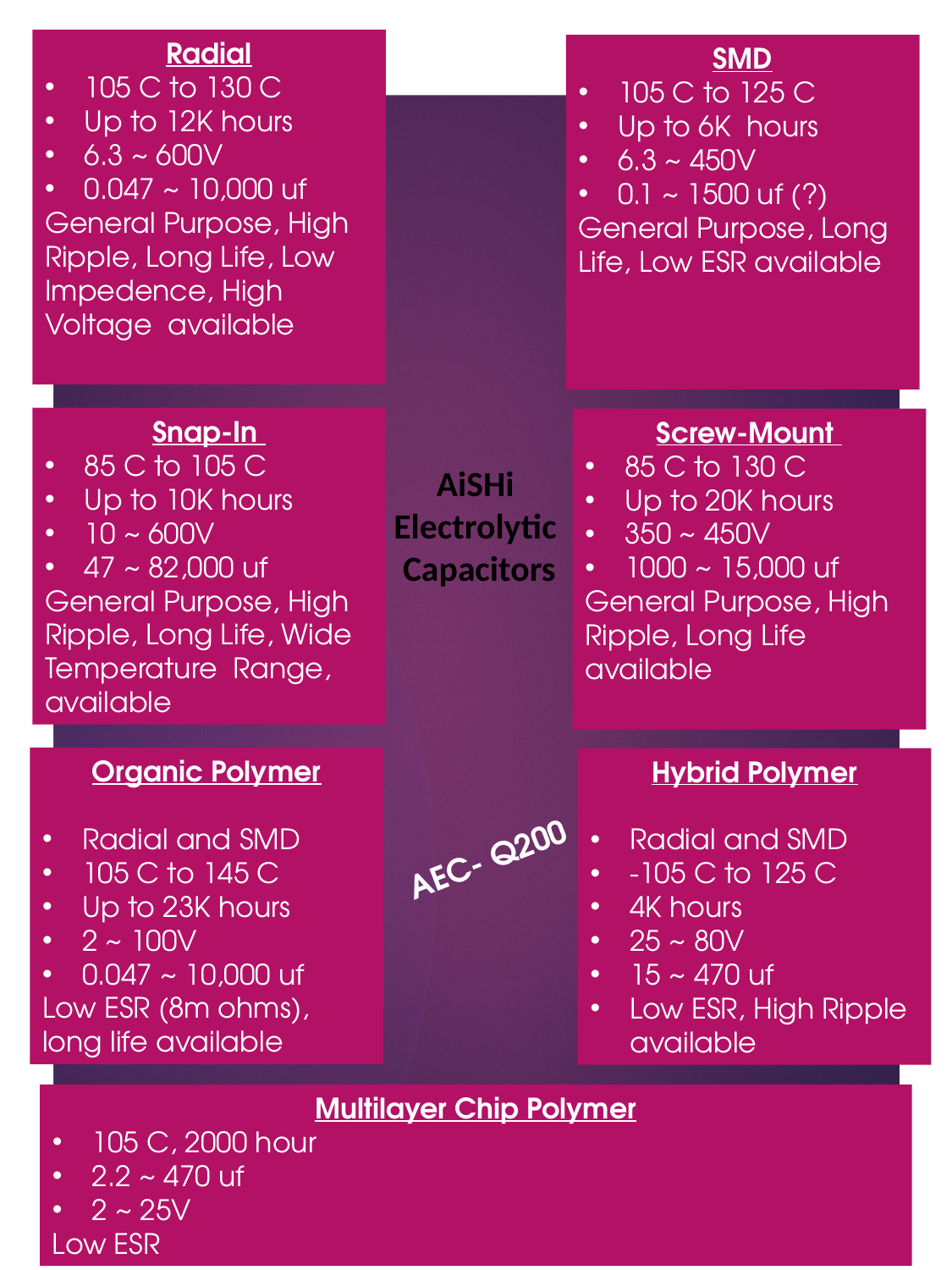

Radial
105 C to 130 C
Up to 12K hours
6.3 ~ 600V
0.047 ~ 10,000 uf
General Purpose, High Ripple, Long Life, Low Impedence, High Voltage  available

SMD
105 C to 125 C
Up to 6K  hours
6.3 ~ 450V
0.1 ~ 1500 uf (?)
General Purpose, Long Life, Low ESR available

Snap-In
85 C to 105 C
Up to 10K hours
10 ~ 600V
47 ~ 82,000 uf
General Purpose, High Ripple, Long Life, Wide Temperature  Range, available
Screw-Mount
85 C to 130 C
Up to 20K hours
350 ~ 450V
1000 ~ 15,000 uf
General Purpose, High Ripple, Long Life available

# AiSHi Electrolytic Capacitors
Organic Polymer

Radial and SMD
105 C to 145 C
Up to 23K hours
2 ~ 100V
0.047 ~ 10,000 uf
Low ESR (8m ohms), long life available
Hybrid Polymer

Radial and SMD
-105 C to 125 C
4K hours
25 ~ 80V
15 ~ 470 uf
Low ESR, High Ripple  available
AEC- Q200
Multilayer Chip Polymer
105 C, 2000 hour
2.2 ~ 470 uf
2 ~ 25V
Low ESR